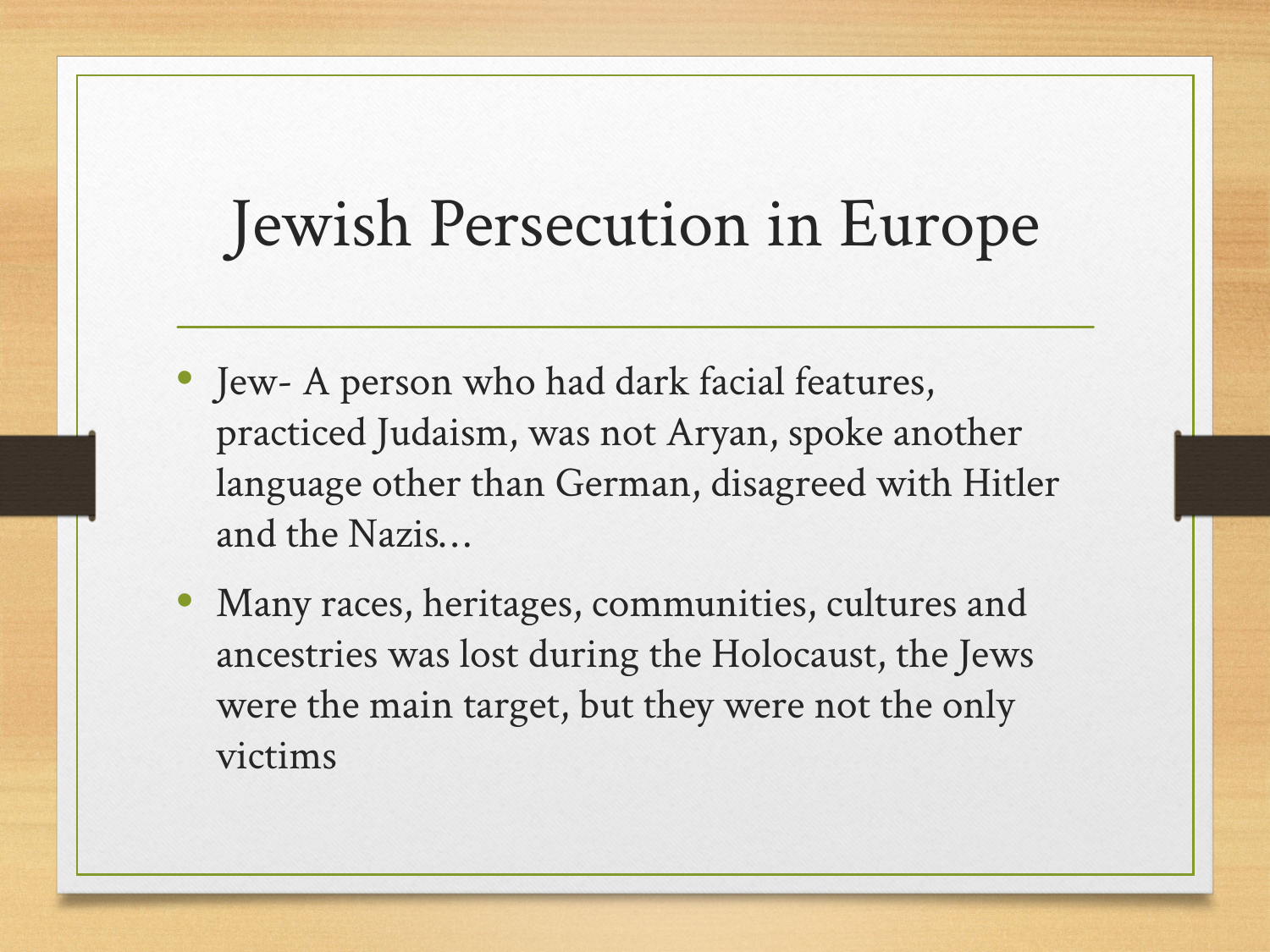

# Jewish Persecution in Europe
Jew- A person who had dark facial features, practiced Judaism, was not Aryan, spoke another language other than German, disagreed with Hitler and the Nazis…
Many races, heritages, communities, cultures and ancestries was lost during the Holocaust, the Jews were the main target, but they were not the only victims